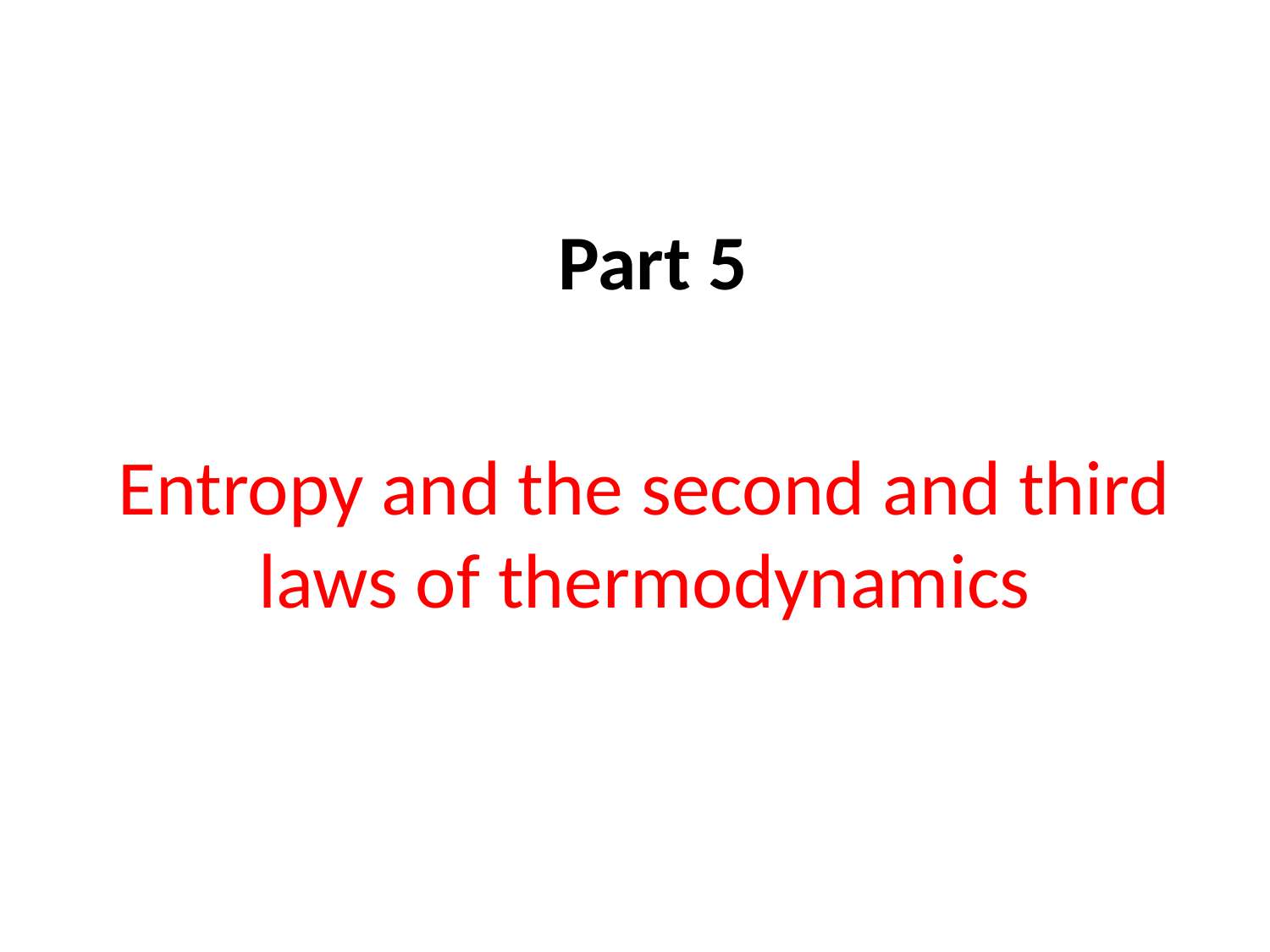

Part 5
Entropy and the second and third laws of thermodynamics